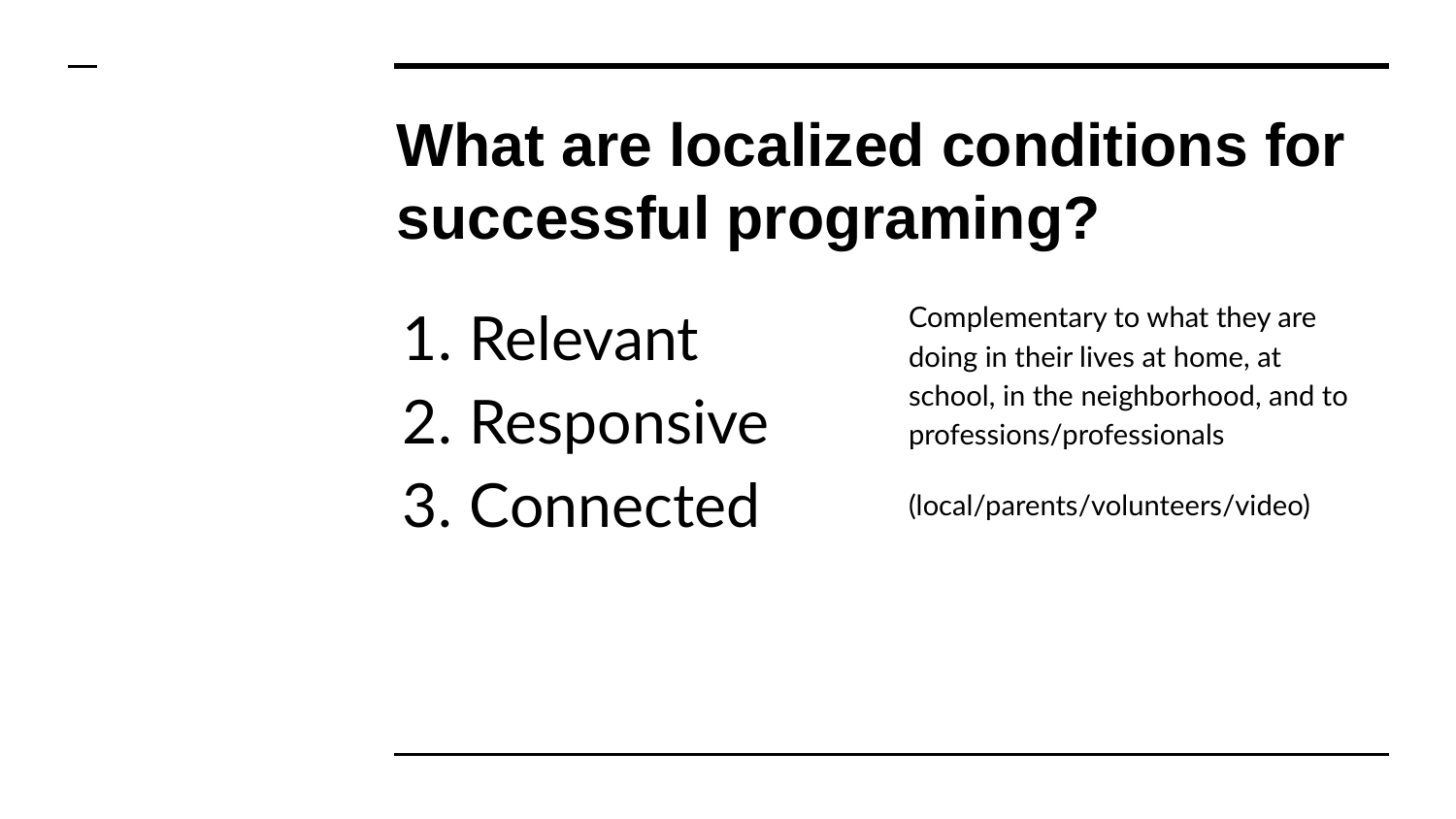

# What are localized conditions for successful programing?
Relevant
Responsive
Connected
Complementary to what they are doing in their lives at home, at school, in the neighborhood, and to professions/professionals
(local/parents/volunteers/video)